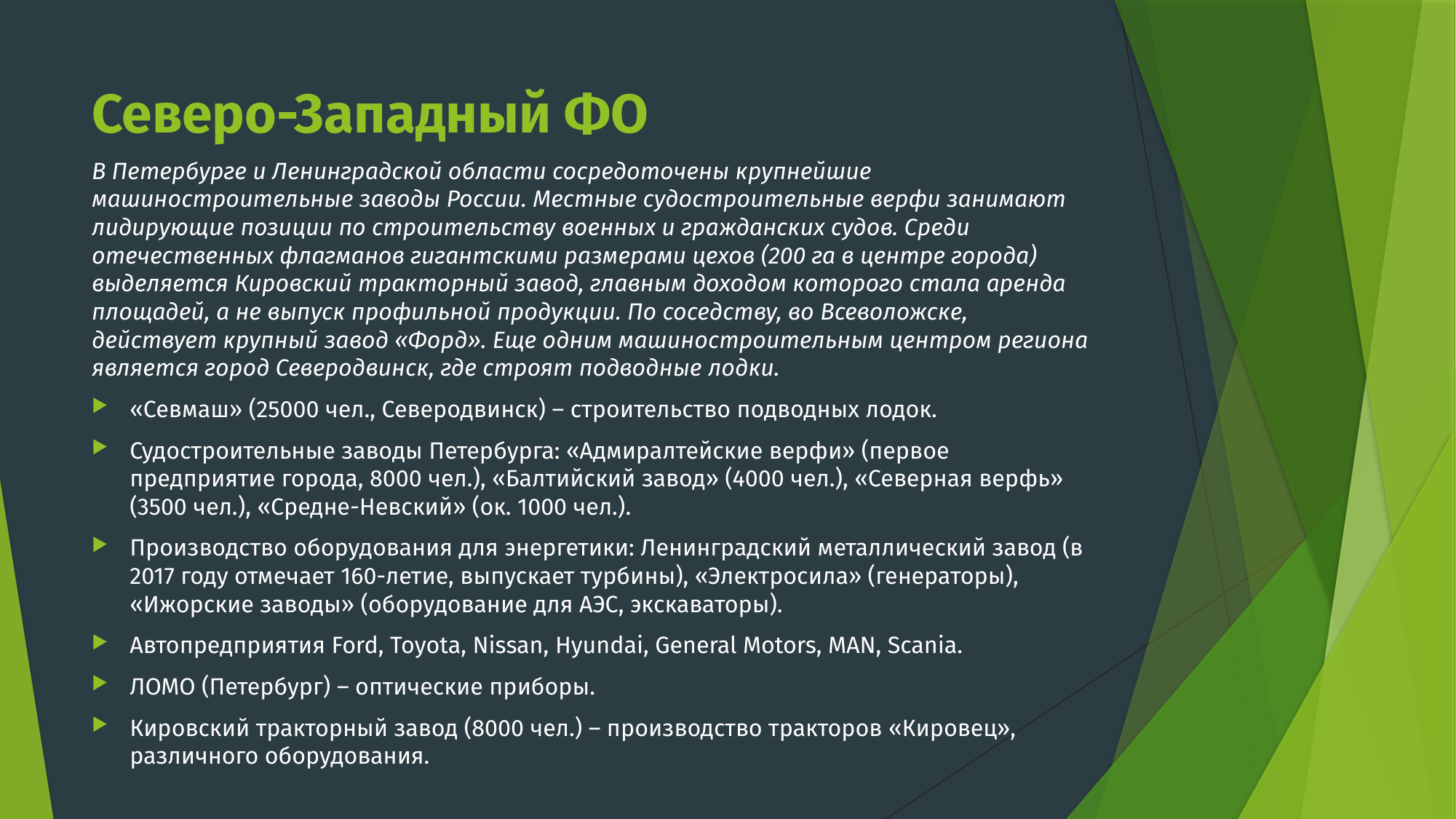

# Северо-Западный ФО
В Петербурге и Ленинградской области сосредоточены крупнейшие машиностроительные заводы России. Местные судостроительные верфи занимают лидирующие позиции по строительству военных и гражданских судов. Среди отечественных флагманов гигантскими размерами цехов (200 га в центре города) выделяется Кировский тракторный завод, главным доходом которого стала аренда площадей, а не выпуск профильной продукции. По соседству, во Всеволожске, действует крупный завод «Форд». Еще одним машиностроительным центром региона является город Северодвинск, где строят подводные лодки.
«Севмаш» (25000 чел., Северодвинск) – строительство подводных лодок.
Судостроительные заводы Петербурга: «Адмиралтейские верфи» (первое предприятие города, 8000 чел.), «Балтийский завод» (4000 чел.), «Северная верфь» (3500 чел.), «Средне-Невский» (ок. 1000 чел.).
Производство оборудования для энергетики: Ленинградский металлический завод (в 2017 году отмечает 160-летие, выпускает турбины), «Электросила» (генераторы), «Ижорские заводы» (оборудование для АЭС, экскаваторы).
Автопредприятия Ford, Toyota, Nissan, Hyundai, General Motors, MAN, Scania.
ЛОМО (Петербург) – оптические приборы.
Кировский тракторный завод (8000 чел.) – производство тракторов «Кировец», различного оборудования.